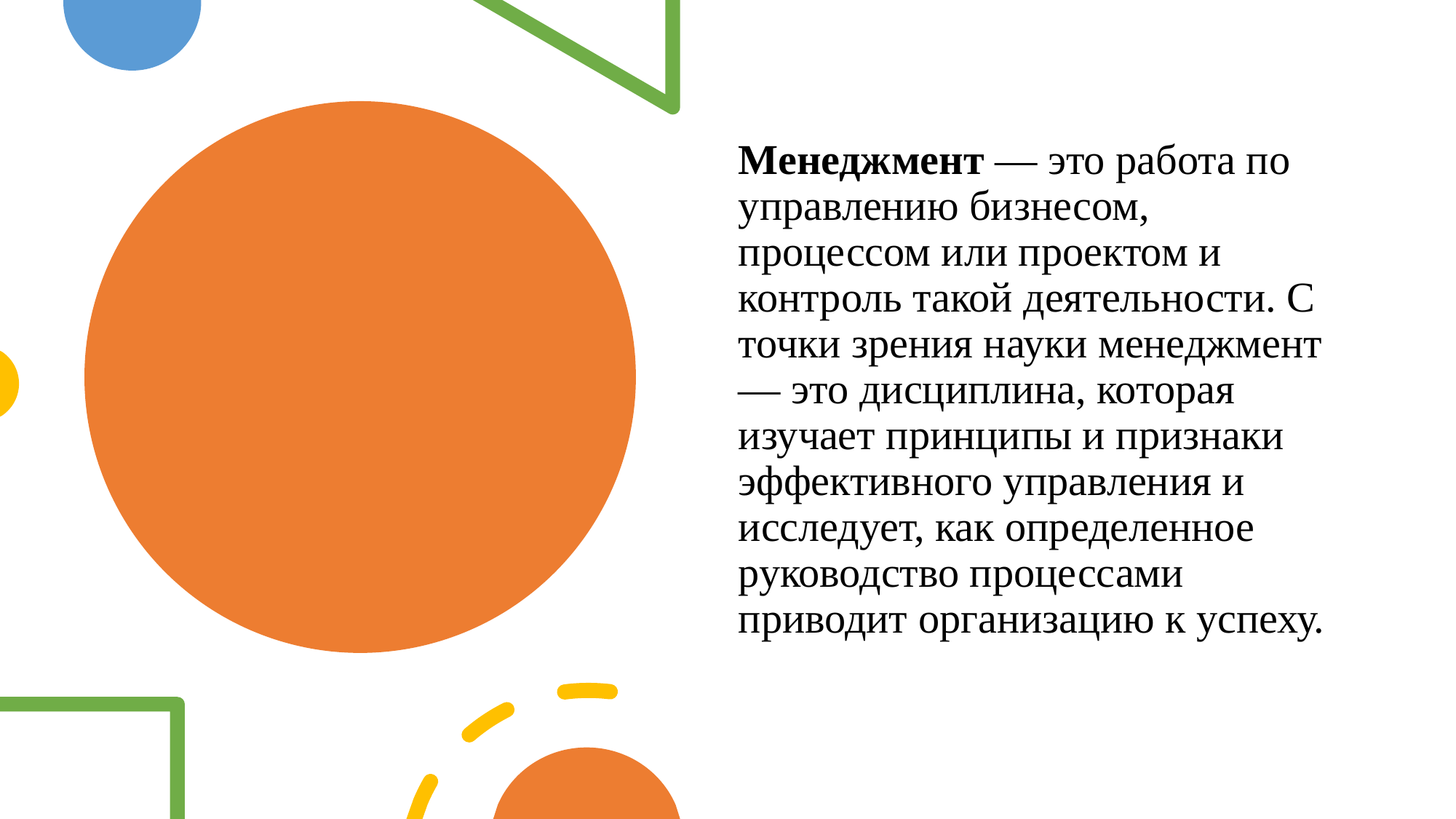

Менеджмент — это работа по управлению бизнесом, процессом или проектом и контроль такой деятельности. С точки зрения науки менеджмент — это дисциплина, которая изучает принципы и признаки эффективного управления и исследует, как определенное руководство процессами приводит организацию к успеху.